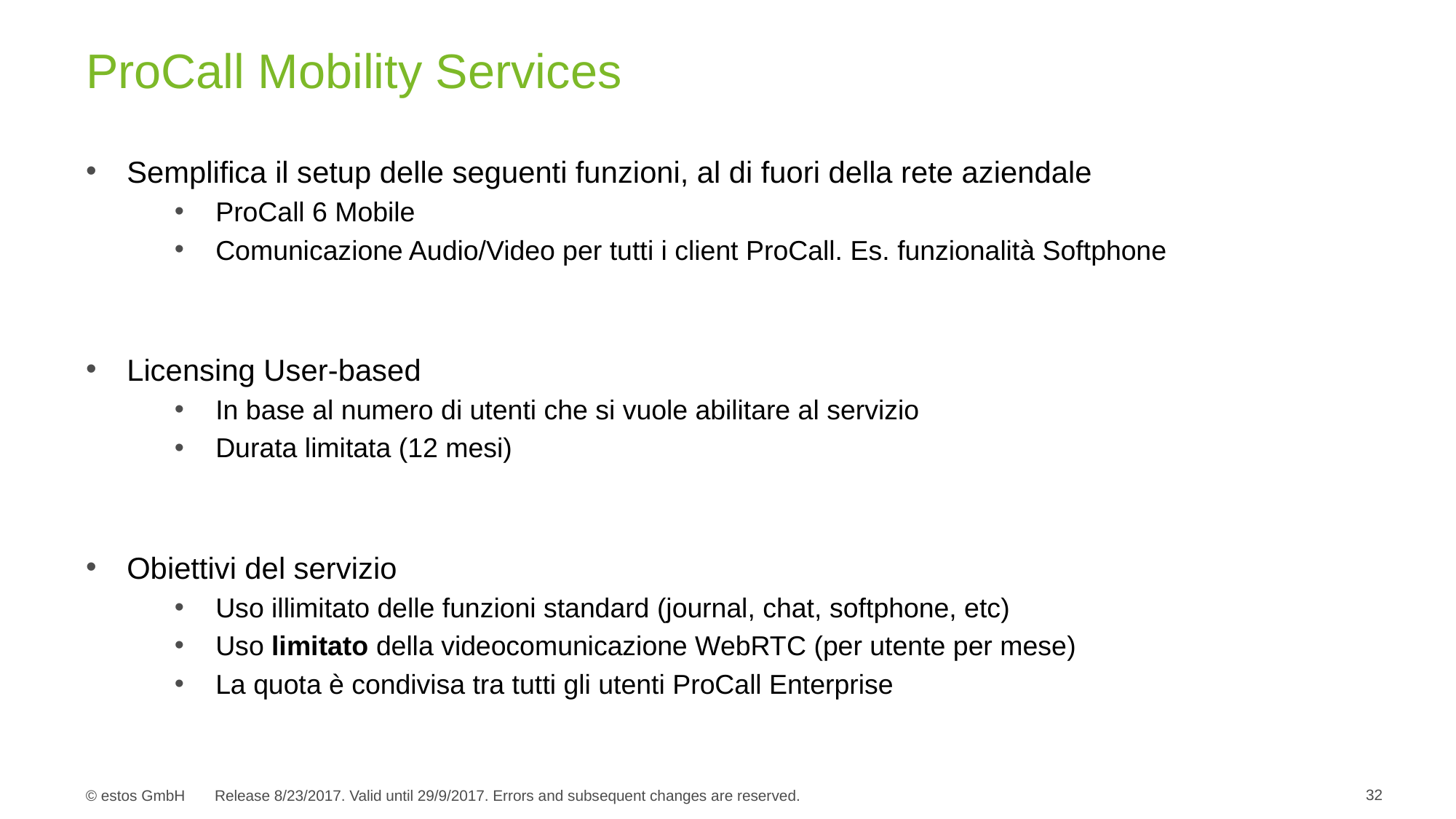

# ProCall Mobility Services
Semplifica il setup delle seguenti funzioni, al di fuori della rete aziendale
ProCall 6 Mobile
Comunicazione Audio/Video per tutti i client ProCall. Es. funzionalità Softphone

Licensing User-based
In base al numero di utenti che si vuole abilitare al servizio
Durata limitata (12 mesi)

Obiettivi del servizio
Uso illimitato delle funzioni standard (journal, chat, softphone, etc)
Uso limitato della videocomunicazione WebRTC (per utente per mese)
La quota è condivisa tra tutti gli utenti ProCall Enterprise

© estos GmbH
Release 8/23/2017. Valid until 29/9/2017. Errors and subsequent changes are reserved.
32